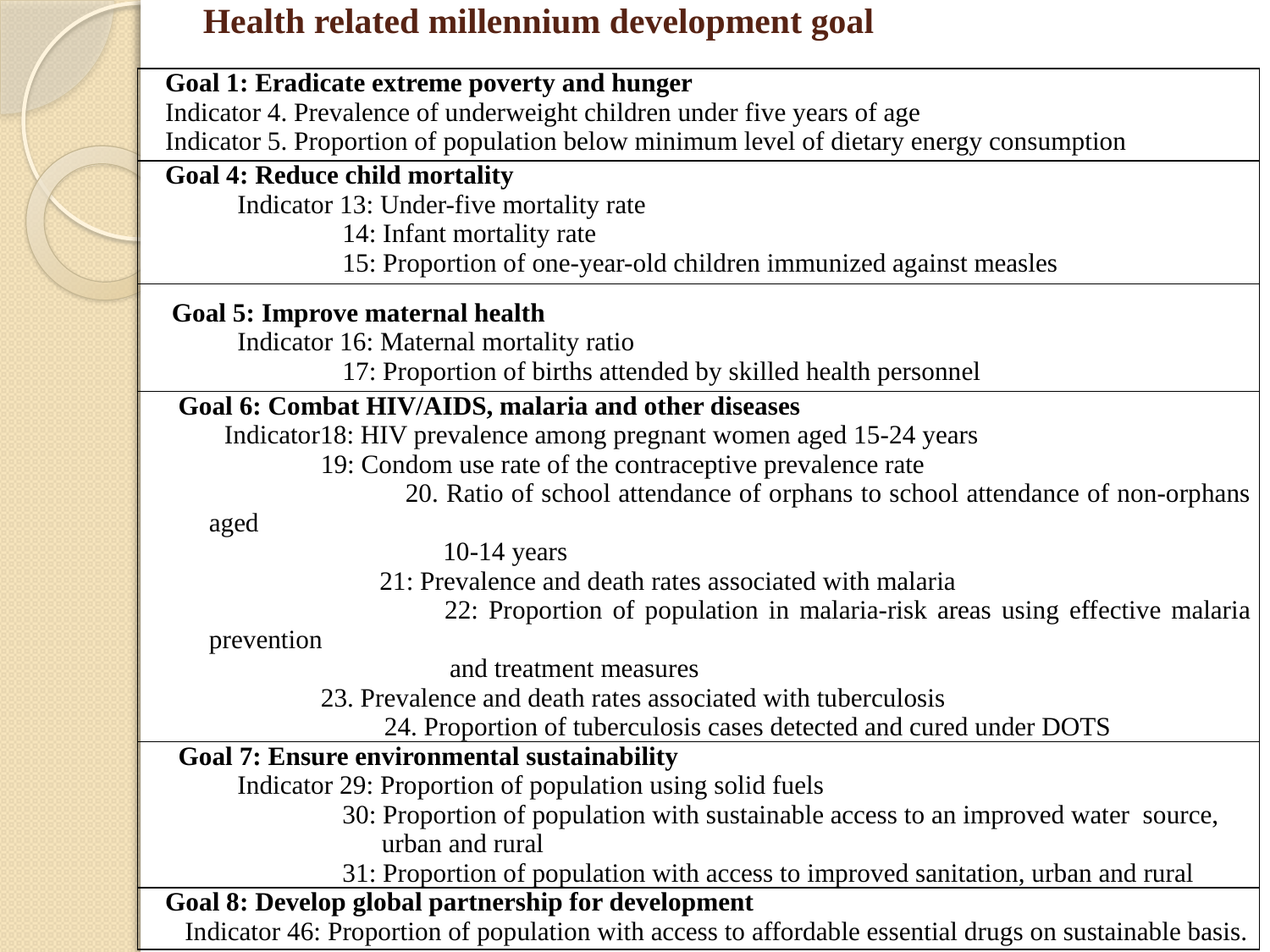

# Health related millennium development goal
| Goal 1: Eradicate extreme poverty and hunger Indicator 4. Prevalence of underweight children under five years of age Indicator 5. Proportion of population below minimum level of dietary energy consumption |
| --- |
| Goal 4: Reduce child mortality Indicator 13: Under-five mortality rate 14: Infant mortality rate 15: Proportion of one-year-old children immunized against measles |
| Goal 5: Improve maternal health Indicator 16: Maternal mortality ratio 17: Proportion of births attended by skilled health personnel |
| Goal 6: Combat HIV/AIDS, malaria and other diseases Indicator18: HIV prevalence among pregnant women aged 15-24 years 19: Condom use rate of the contraceptive prevalence rate 20. Ratio of school attendance of orphans to school attendance of non-orphans aged 10-14 years 21: Prevalence and death rates associated with malaria 22: Proportion of population in malaria-risk areas using effective malaria prevention and treatment measures 23. Prevalence and death rates associated with tuberculosis 24. Proportion of tuberculosis cases detected and cured under DOTS |
| Goal 7: Ensure environmental sustainability Indicator 29: Proportion of population using solid fuels 30: Proportion of population with sustainable access to an improved water source, urban and rural 31: Proportion of population with access to improved sanitation, urban and rural |
| Goal 8: Develop global partnership for development Indicator 46: Proportion of population with access to affordable essential drugs on sustainable basis. |